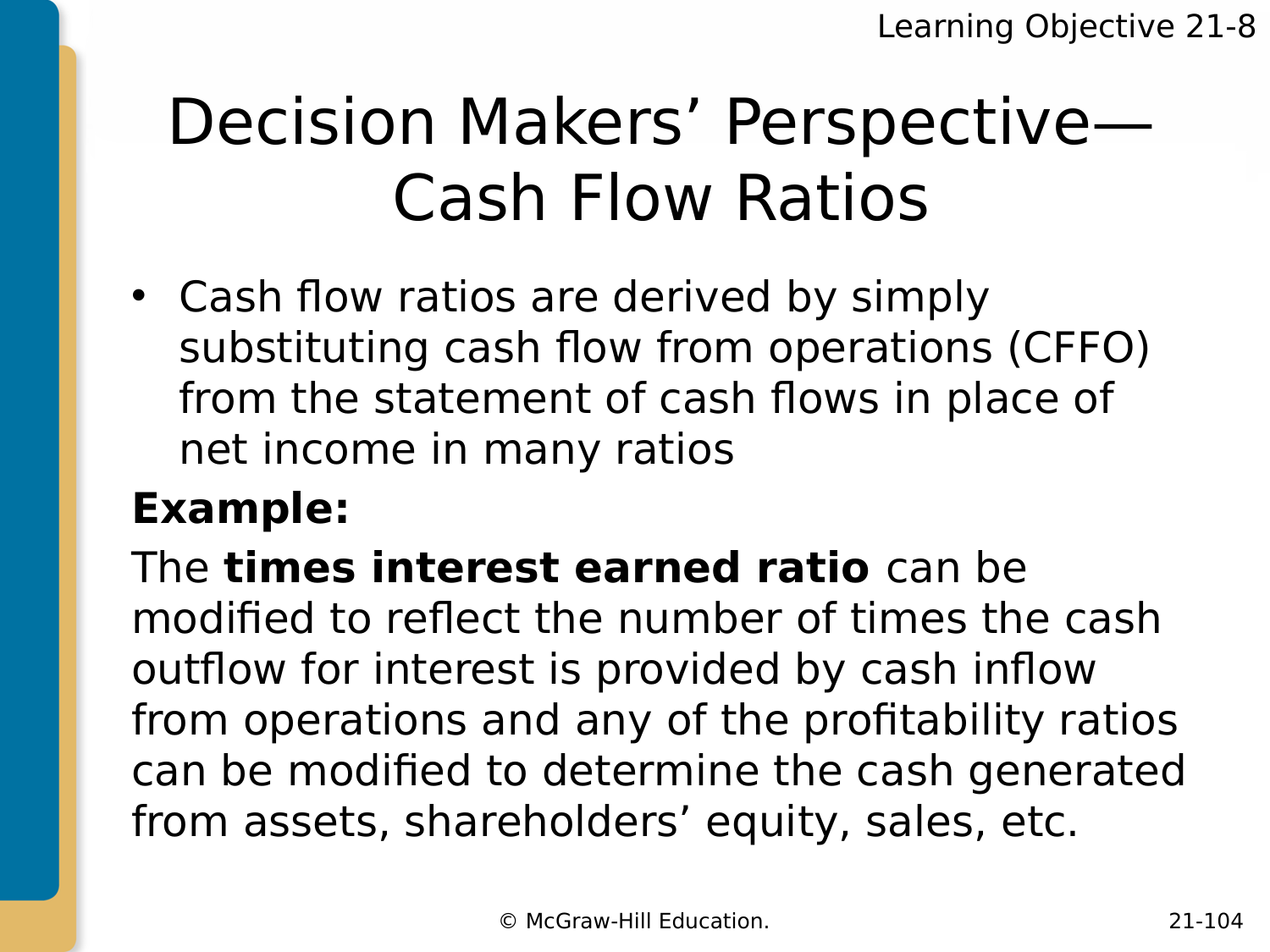

Learning Objective 21-8
# Decision Makers’ Perspective—Cash Flow Ratios
Cash flow ratios are derived by simply substituting cash flow from operations (CFFO) from the statement of cash flows in place of net income in many ratios
Example:
The times interest earned ratio can be modified to reflect the number of times the cash outflow for interest is provided by cash inflow from operations and any of the profitability ratios can be modified to determine the cash generated from assets, shareholders’ equity, sales, etc.